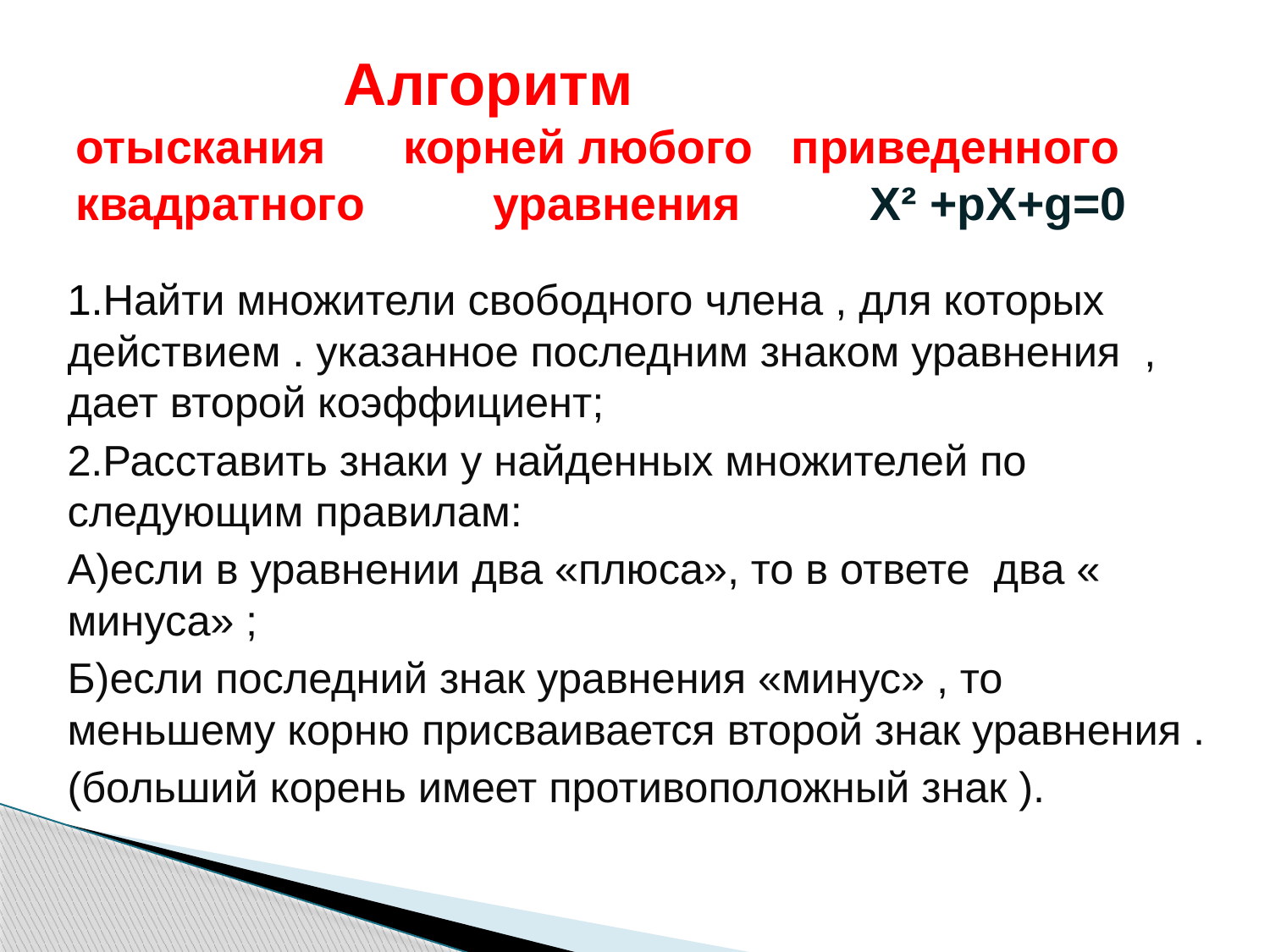

# Алгоритм отыскания      корней любого   приведенного   квадратного          уравнения          Х² +рХ+g=0
1.Найти множители свободного члена , для которых действием . указанное последним знаком уравнения  , дает второй коэффициент;
2.Расставить знаки у найденных множителей по следующим правилам:
А)если в уравнении два «плюса», то в ответе  два « минуса» ;
Б)если последний знак уравнения «минус» , то меньшему корню присваивается второй знак уравнения .
(больший корень имеет противоположный знак ).